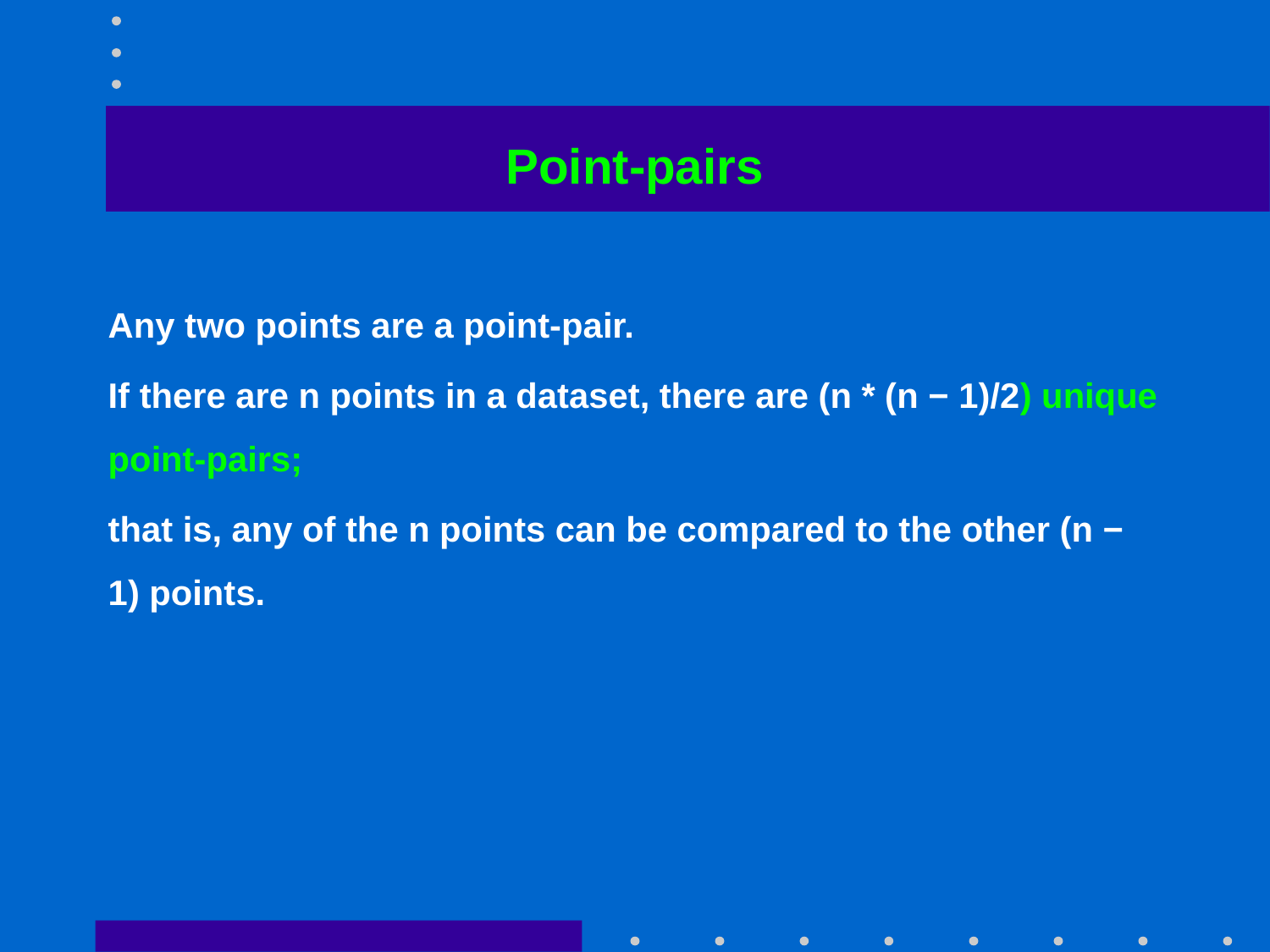

# Point-pairs
Any two points are a point-pair.
If there are n points in a dataset, there are (n * (n − 1)/2) unique point-pairs;
that is, any of the n points can be compared to the other (n − 1) points.